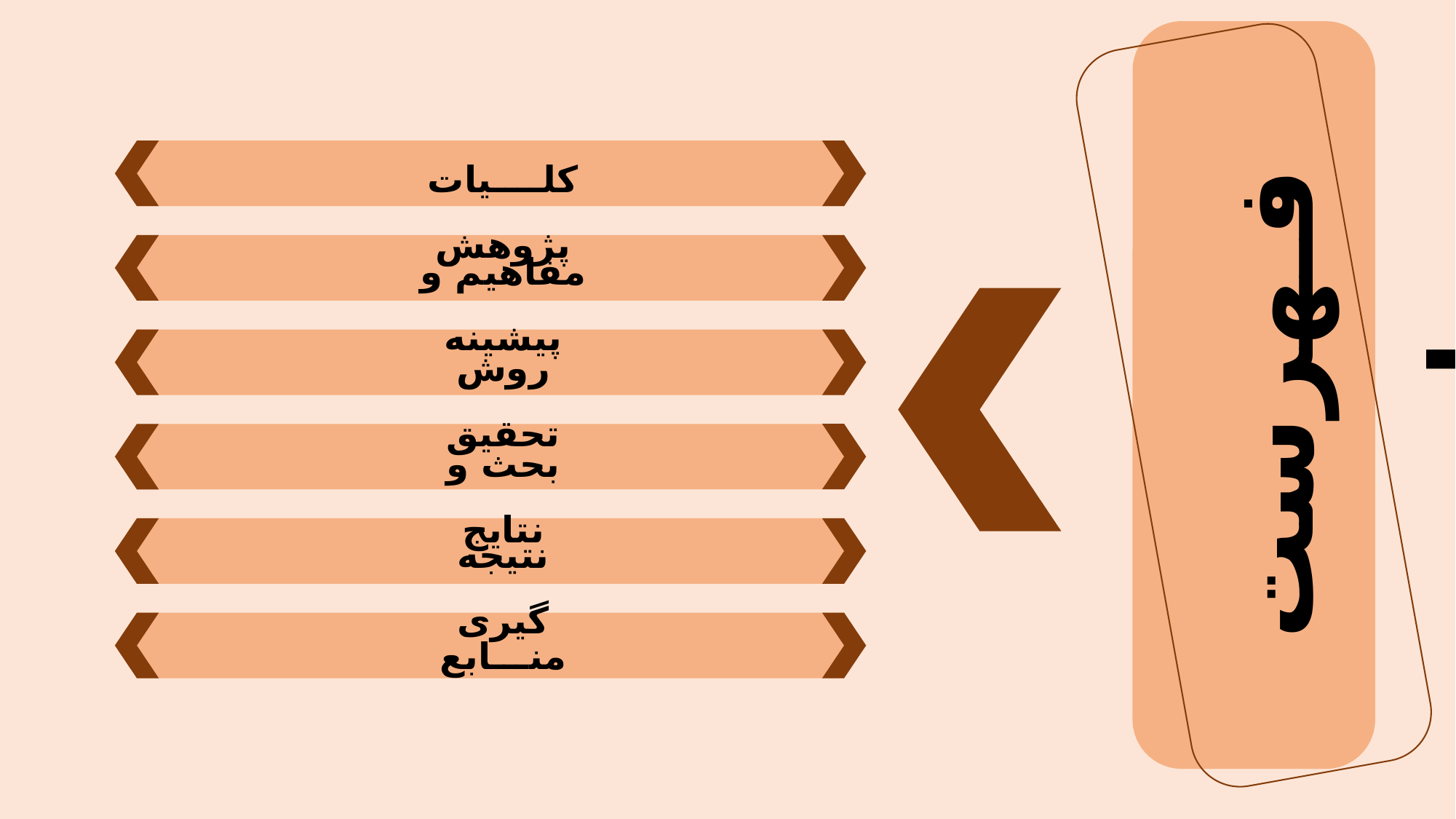

کلــــیات پژوهش
مفاهیم و پیشینه
فـهرست نامه
روش تحقیق
بحث و نتایج
نتیجه گیری
منـــابع